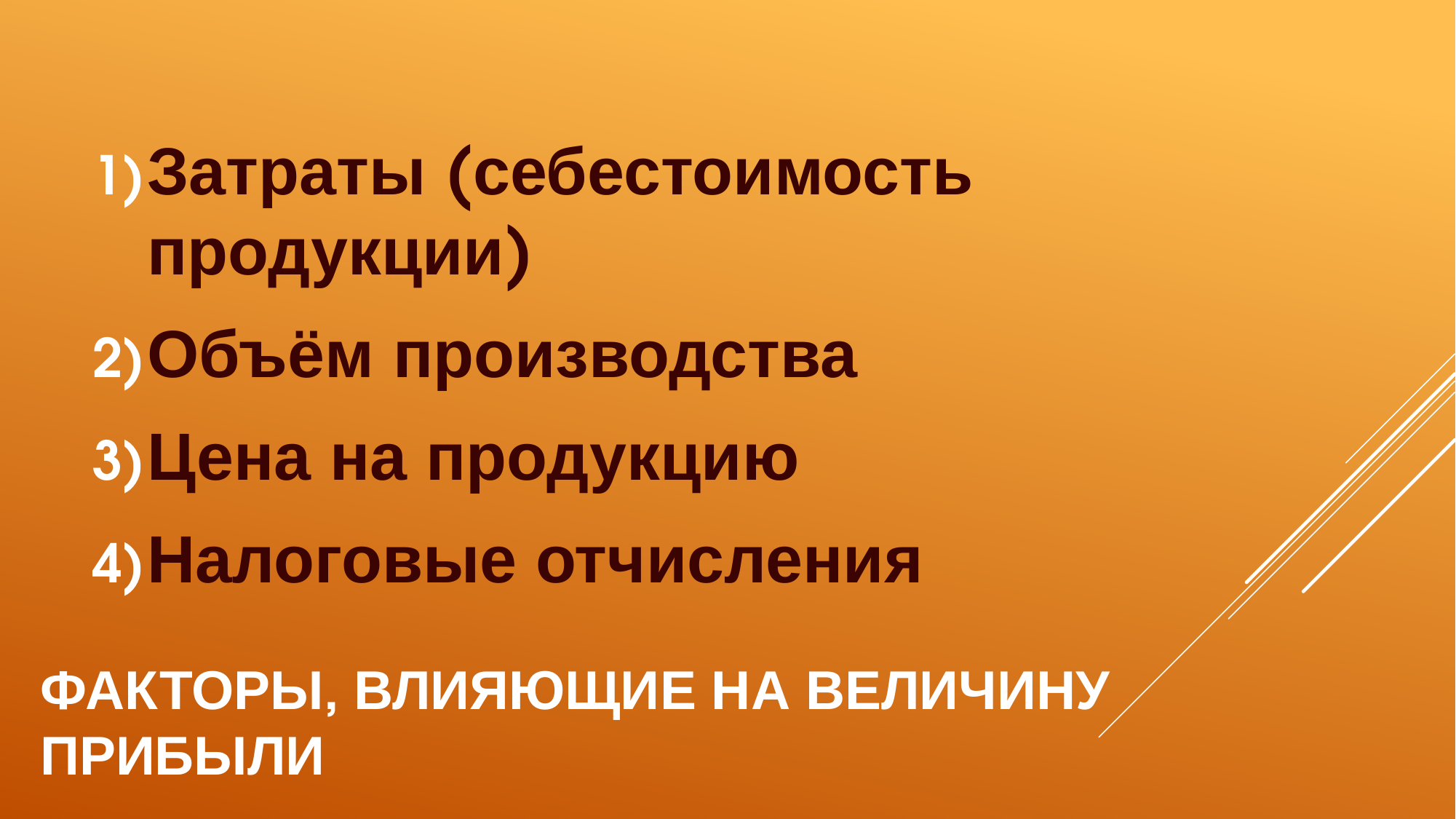

Затраты (себестоимость продукции)
Объём производства
Цена на продукцию
Налоговые отчисления
# Факторы, влияющие на величину прибыли